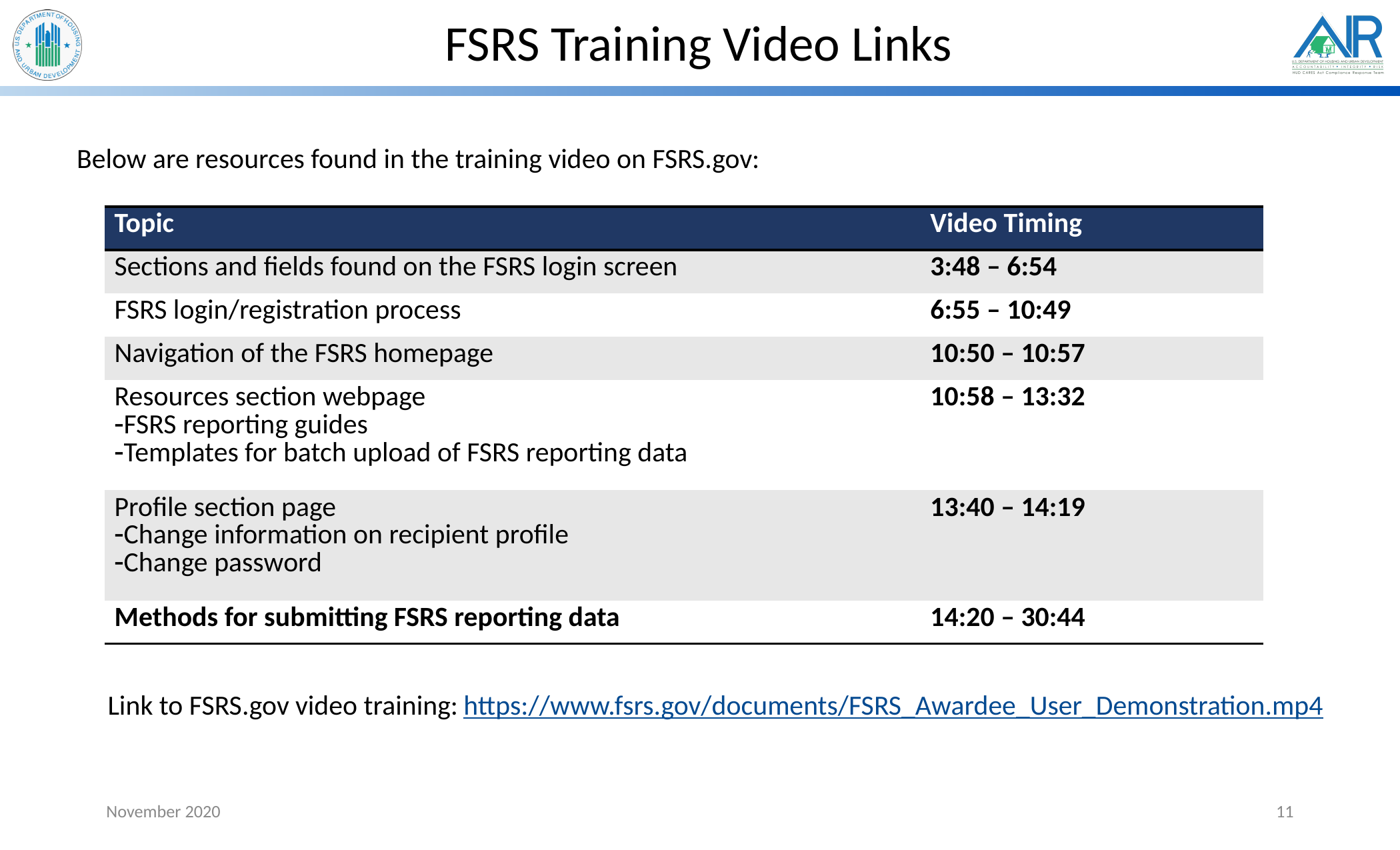

# FSRS Training Video Links
Below are resources found in the training video on FSRS.gov:
| Topic | Video Timing |
| --- | --- |
| Sections and fields found on the FSRS login screen | 3:48 – 6:54 |
| FSRS login/registration process | 6:55 – 10:49 |
| Navigation of the FSRS homepage | 10:50 – 10:57 |
| Resources section webpage FSRS reporting guides Templates for batch upload of FSRS reporting data | 10:58 – 13:32 |
| Profile section page Change information on recipient profile Change password | 13:40 – 14:19 |
| Methods for submitting FSRS reporting data | 14:20 – 30:44 |
Link to FSRS.gov video training:
https://www.fsrs.gov/documents/FSRS_Awardee_User_Demonstration.mp4
November 2020
11